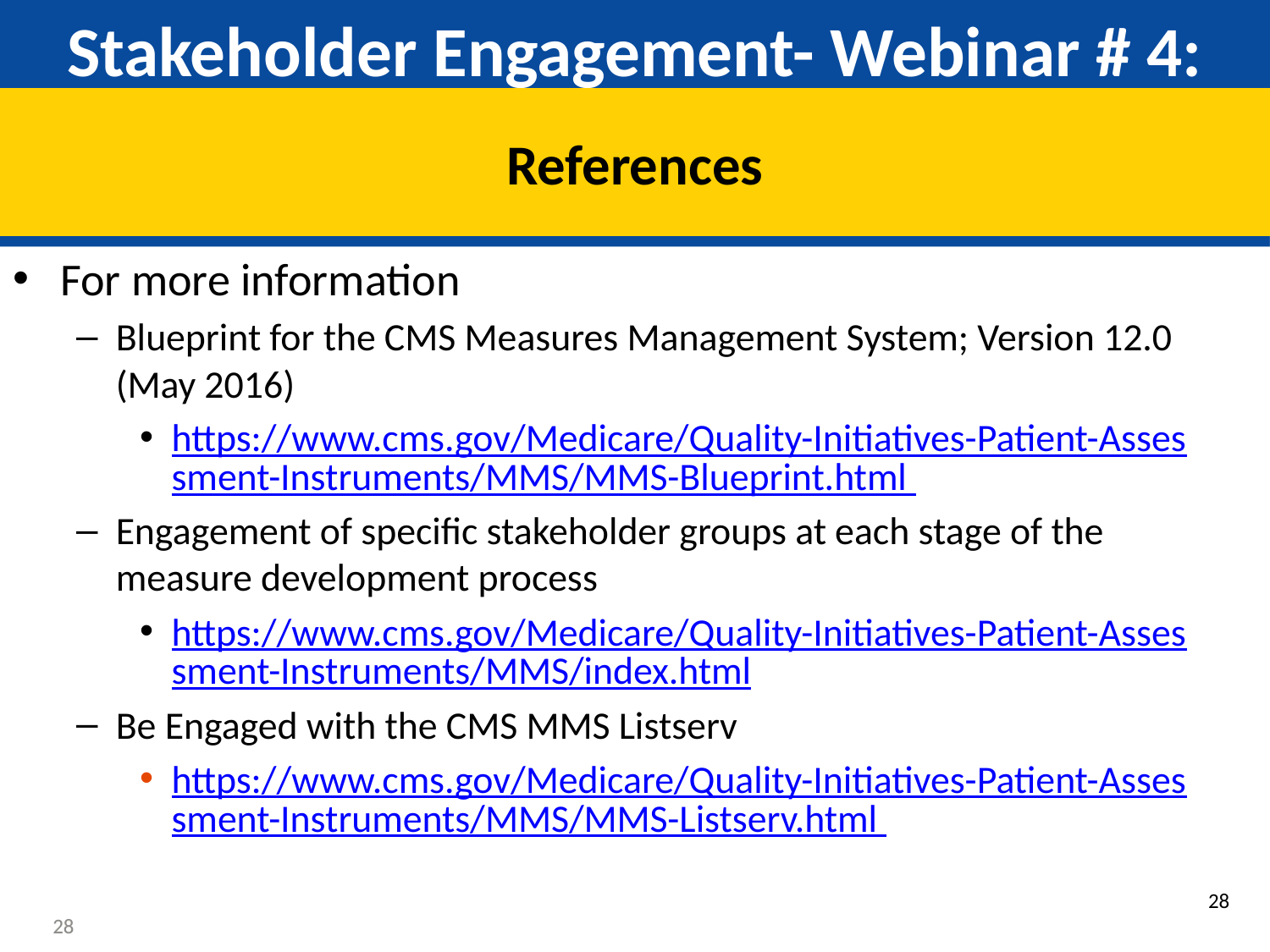

# Stakeholder Engagement- Webinar # 4:
References
For more information
Blueprint for the CMS Measures Management System; Version 12.0 (May 2016)
https://www.cms.gov/Medicare/Quality-Initiatives-Patient-Assessment-Instruments/MMS/MMS-Blueprint.html
Engagement of specific stakeholder groups at each stage of the measure development process
https://www.cms.gov/Medicare/Quality-Initiatives-Patient-Assessment-Instruments/MMS/index.html
Be Engaged with the CMS MMS Listserv
https://www.cms.gov/Medicare/Quality-Initiatives-Patient-Assessment-Instruments/MMS/MMS-Listserv.html
28
28
28
28
28
28
28